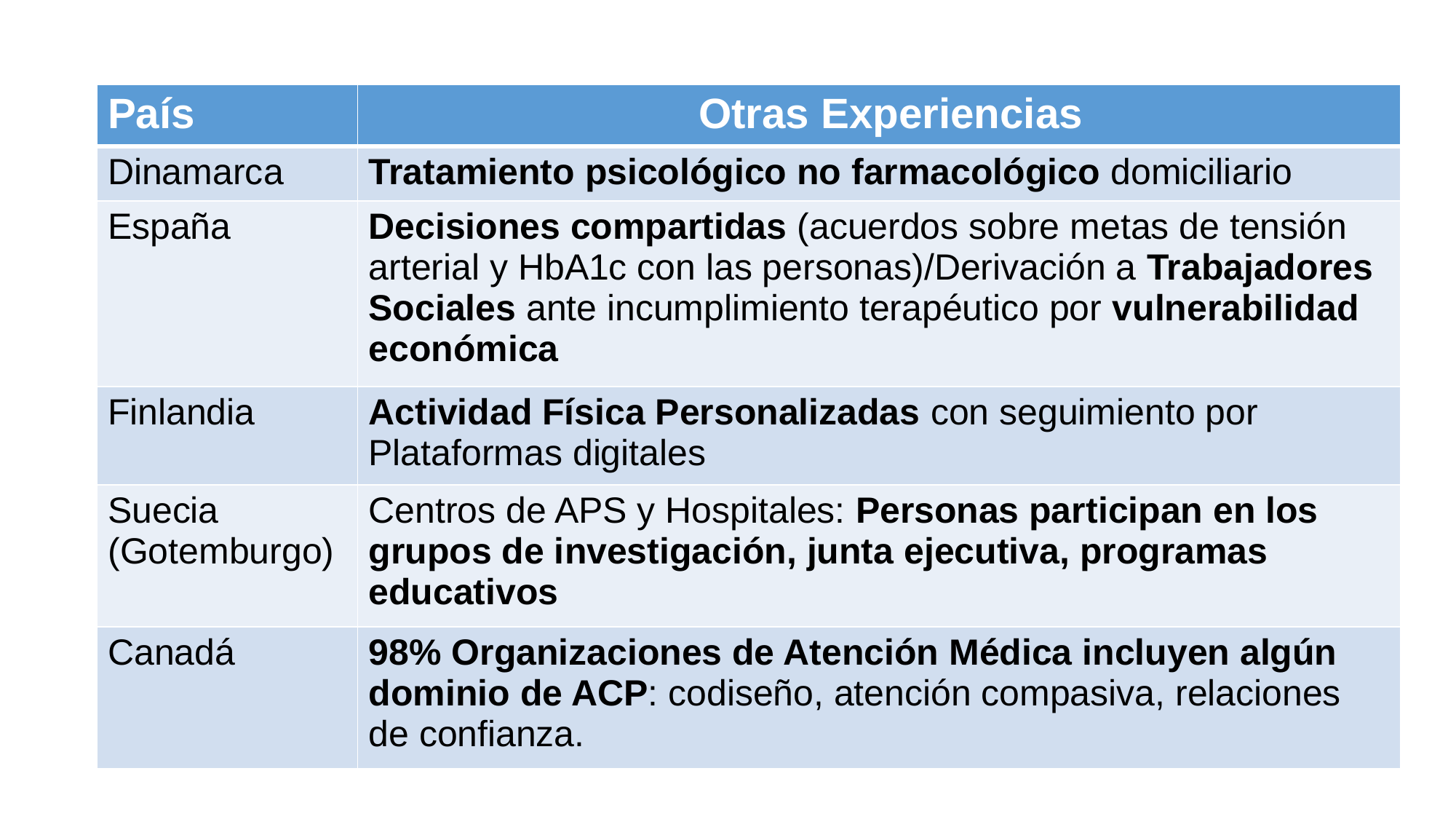

| País | Otras Experiencias |
| --- | --- |
| Dinamarca | Tratamiento psicológico no farmacológico domiciliario |
| España | Decisiones compartidas (acuerdos sobre metas de tensión arterial y HbA1c con las personas)/Derivación a Trabajadores Sociales ante incumplimiento terapéutico por vulnerabilidad económica |
| Finlandia | Actividad Física Personalizadas con seguimiento por Plataformas digitales |
| Suecia (Gotemburgo) | Centros de APS y Hospitales: Personas participan en los grupos de investigación, junta ejecutiva, programas educativos |
| Canadá | 98% Organizaciones de Atención Médica incluyen algún dominio de ACP: codiseño, atención compasiva, relaciones de confianza. |
ACP ESENCIAL PARA LOGRAR COBERTURA SANITARIA UNIVERSAL